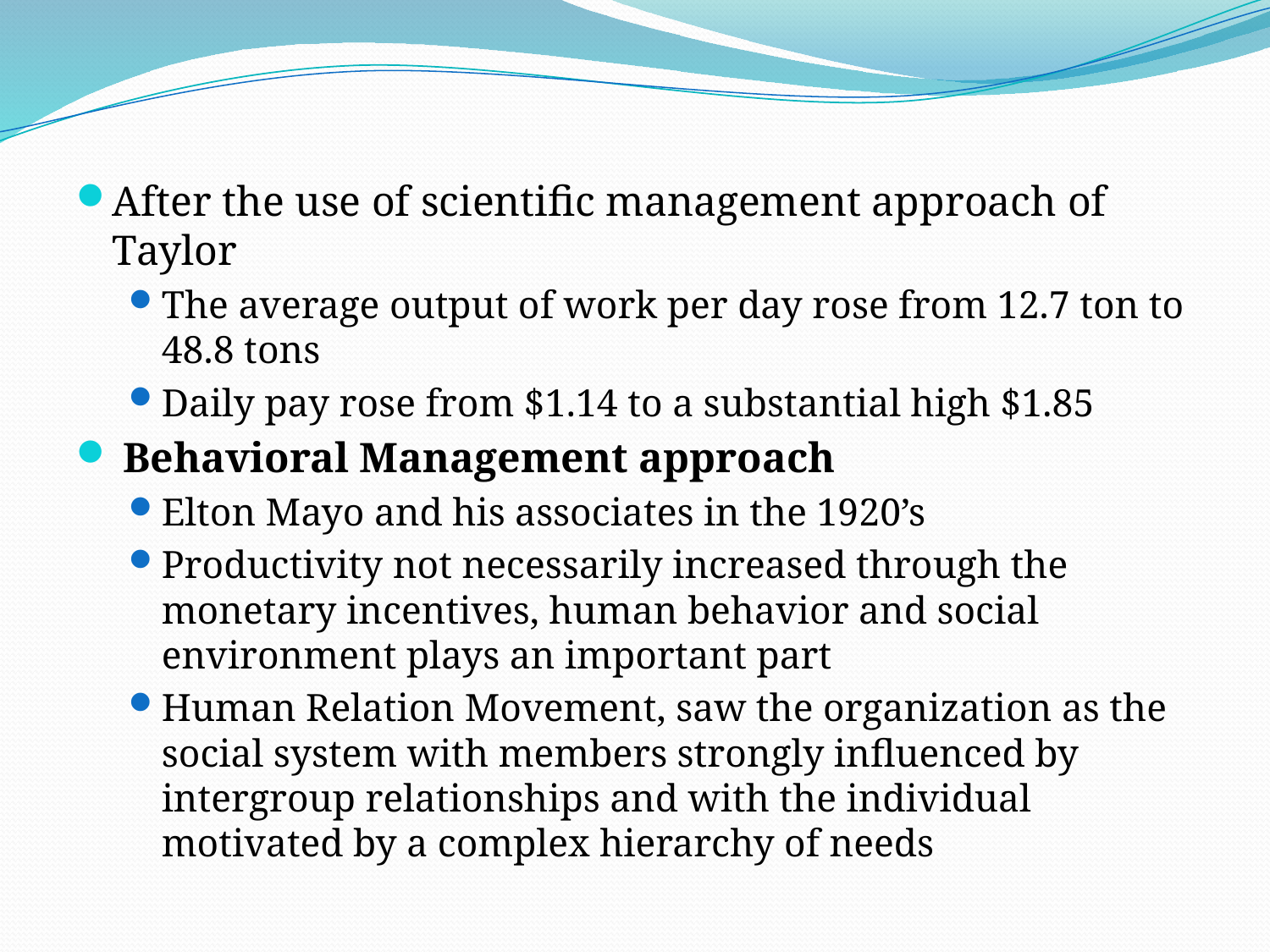

#
After the use of scientific management approach of Taylor
The average output of work per day rose from 12.7 ton to 48.8 tons
Daily pay rose from $1.14 to a substantial high $1.85
 Behavioral Management approach
Elton Mayo and his associates in the 1920’s
Productivity not necessarily increased through the monetary incentives, human behavior and social environment plays an important part
Human Relation Movement, saw the organization as the social system with members strongly influenced by intergroup relationships and with the individual motivated by a complex hierarchy of needs